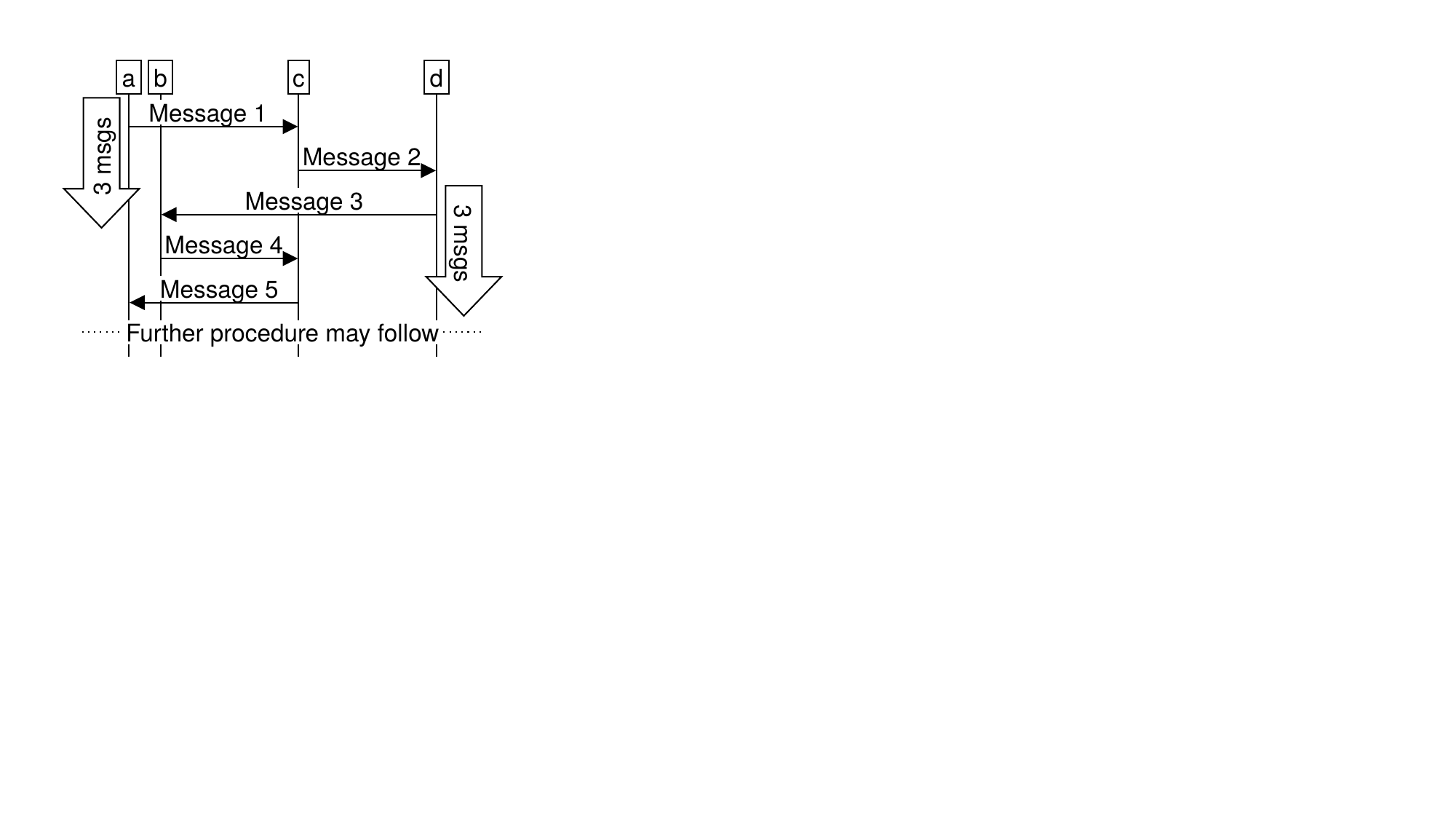

a
b
c
d

Message 1
3 msgs
Message 2

Message 3
3 msgs
Message 4
Message 5
Further procedure may follow